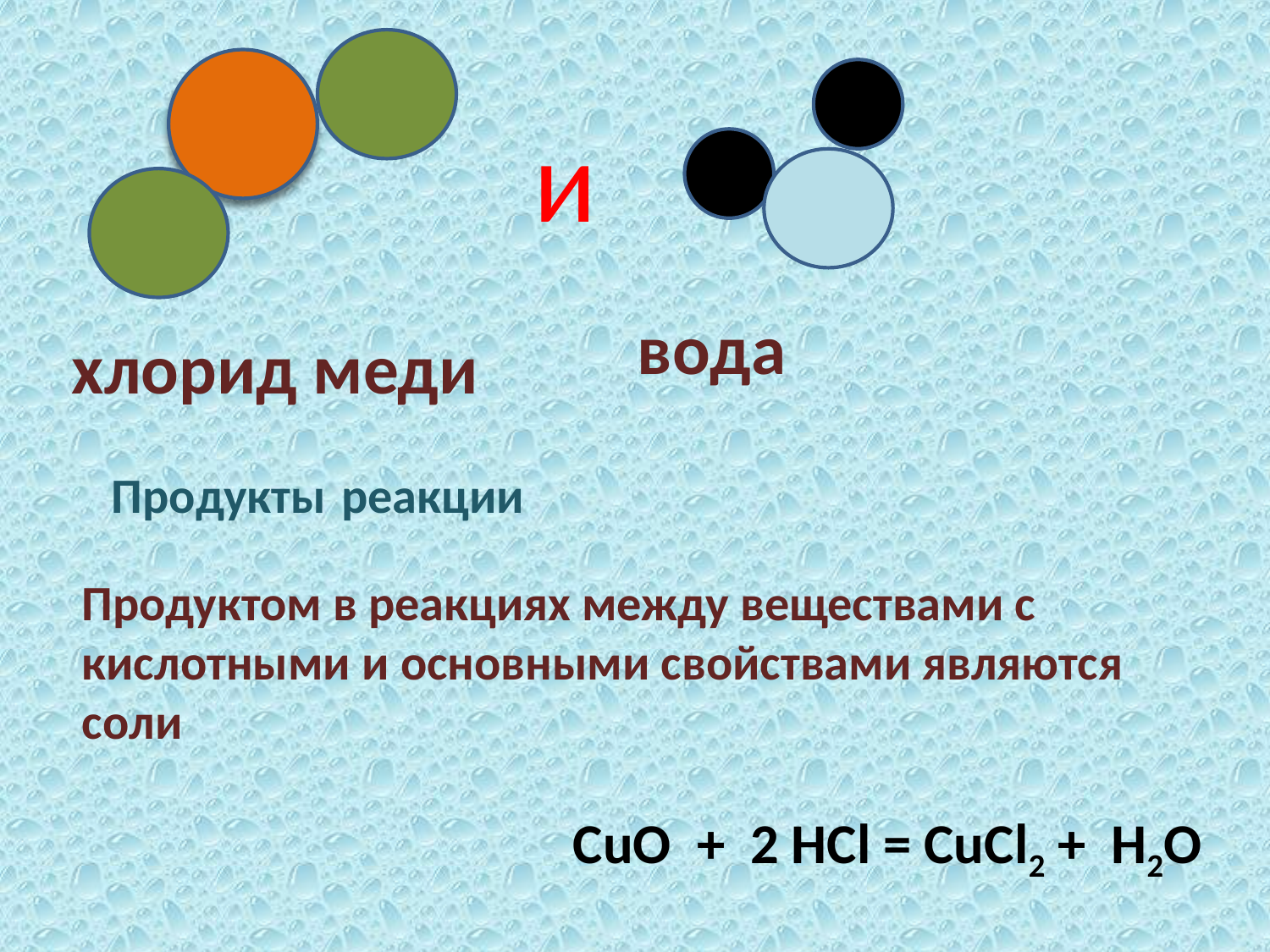

и

вода
хлорид меди
Продукты реакции
Продуктом в реакциях между веществами с кислотными и основными свойствами являются соли
CuO  +  2 HCl = CuCl2 +  H2O